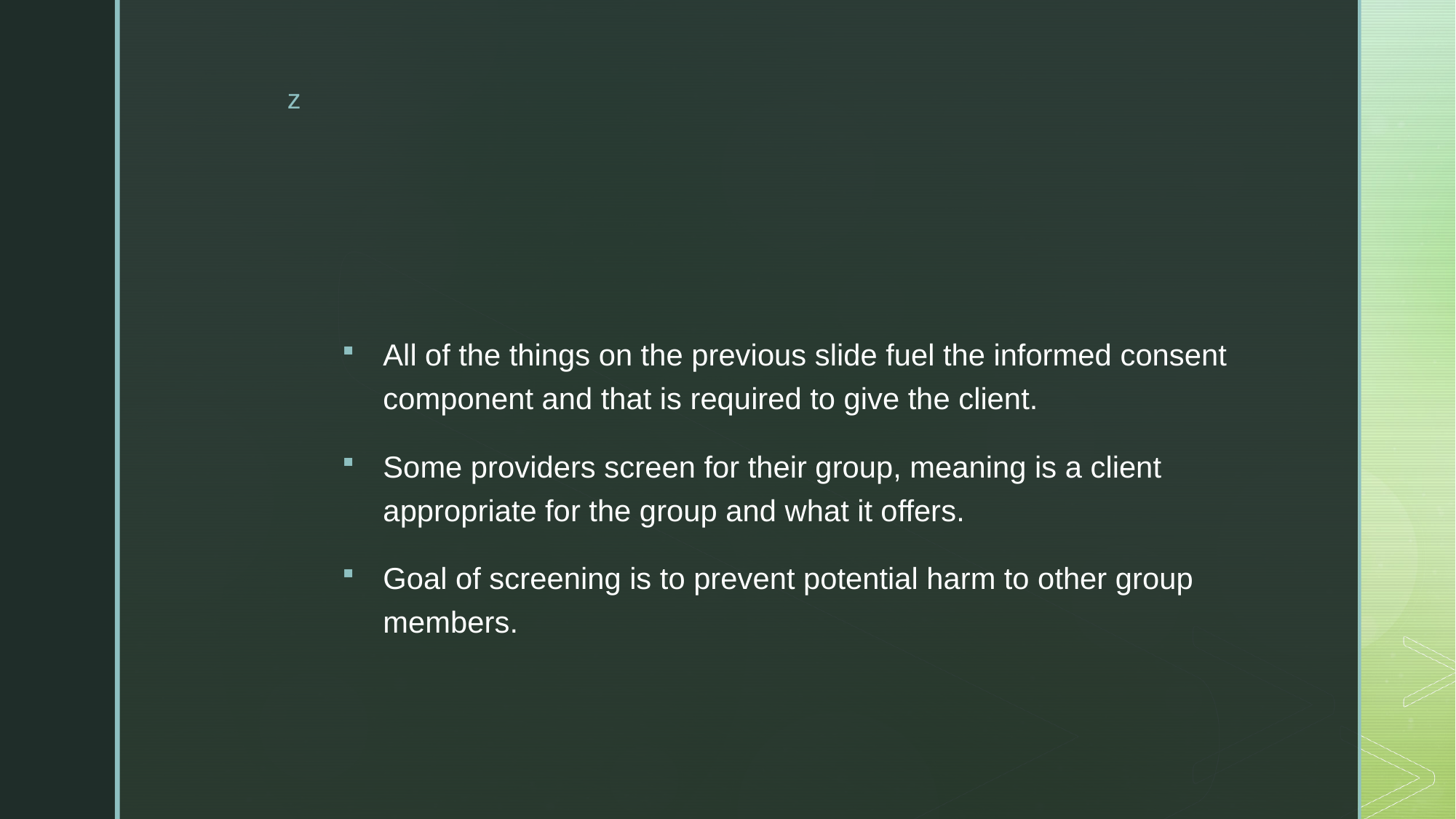

#
All of the things on the previous slide fuel the informed consent component and that is required to give the client.
Some providers screen for their group, meaning is a client appropriate for the group and what it offers.
Goal of screening is to prevent potential harm to other group members.